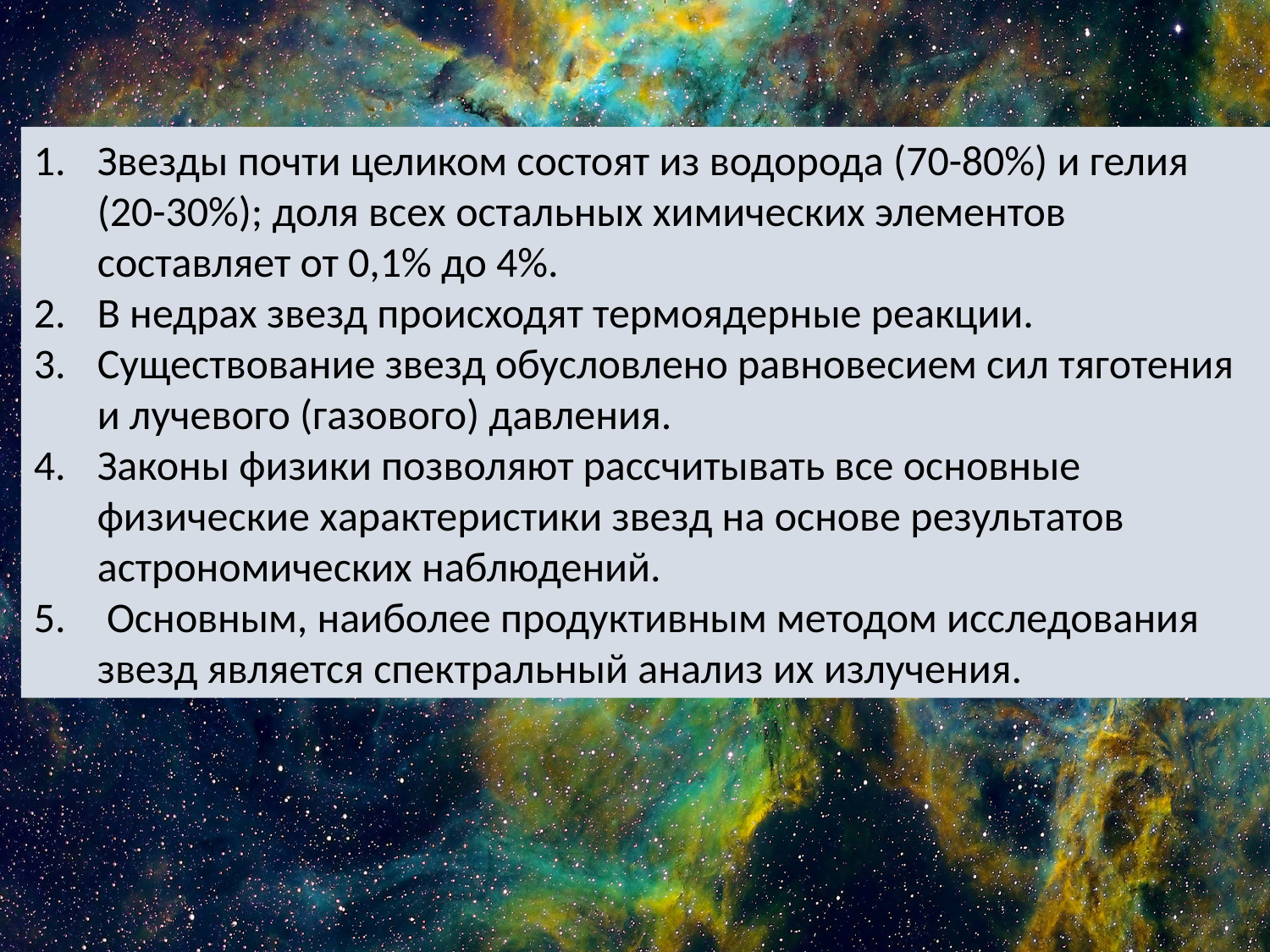

Звезды почти целиком состоят из водорода (70-80%) и гелия (20-30%); доля всех остальных химических элементов составляет от 0,1% до 4%.
В недрах звезд происходят термоядерные реакции.
Существование звезд обусловлено равновесием сил тяготения и лучевого (газового) давления.
Законы физики позволяют рассчитывать все основные физические характеристики звезд на основе результатов астрономических наблюдений.
 Основным, наиболее продуктивным методом исследования звезд является спектральный анализ их излучения.